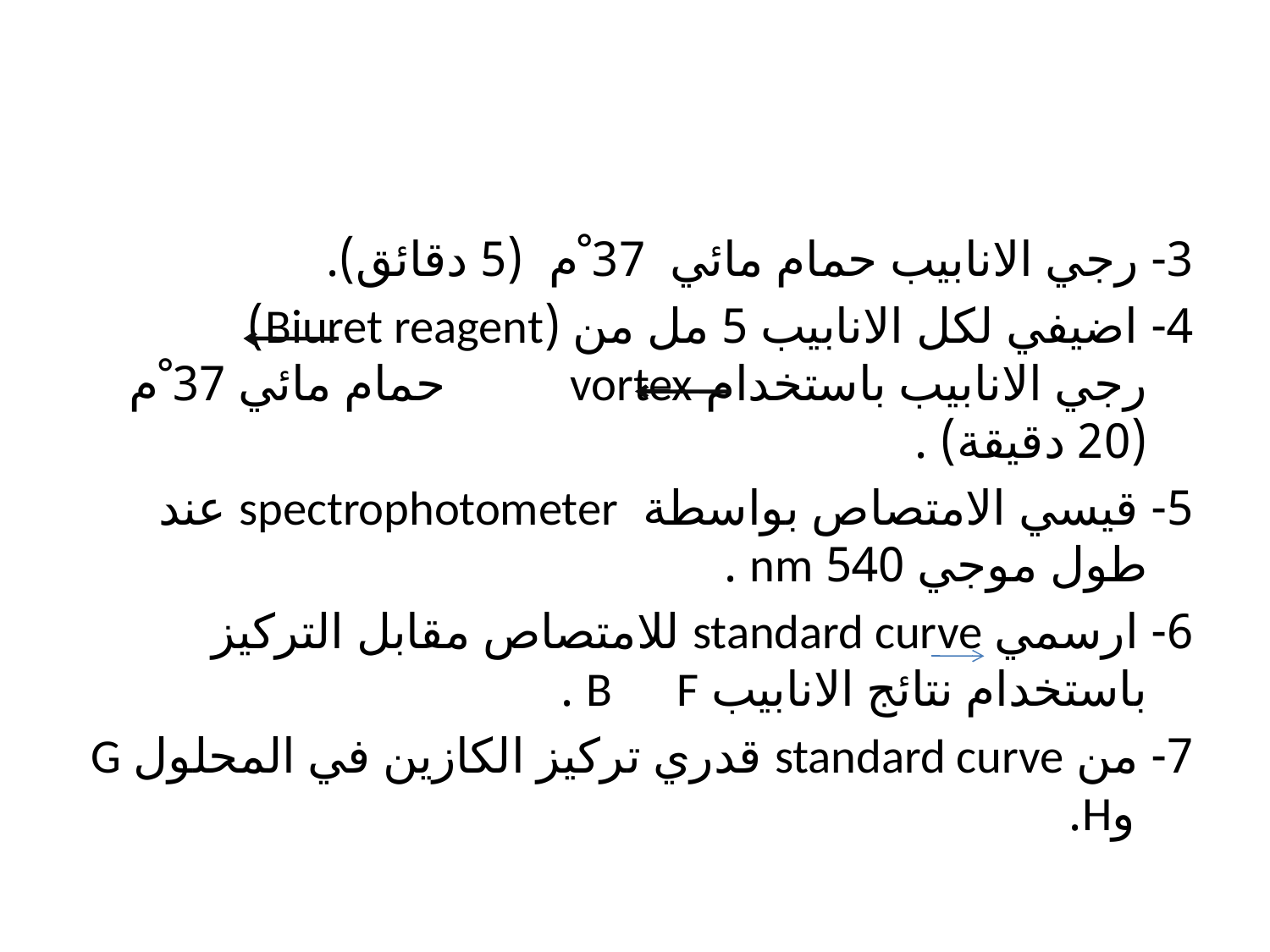

#
3- رجي الانابيب حمام مائي  37 ْم  (5 دقائق).
4- اضيفي لكل الانابيب 5 مل من (Biuret reagent)         رجي الانابيب باستخدام vortex          حمام مائي 37 ْم (20 دقيقة) .
5- قيسي الامتصاص بواسطة  spectrophotometer عند طول موجي 540 nm .
6- ارسمي standard curve للامتصاص مقابل التركيز باستخدام نتائج الانابيب B      F .
7- من standard curve قدري تركيز الكازين في المحلول G   وH.